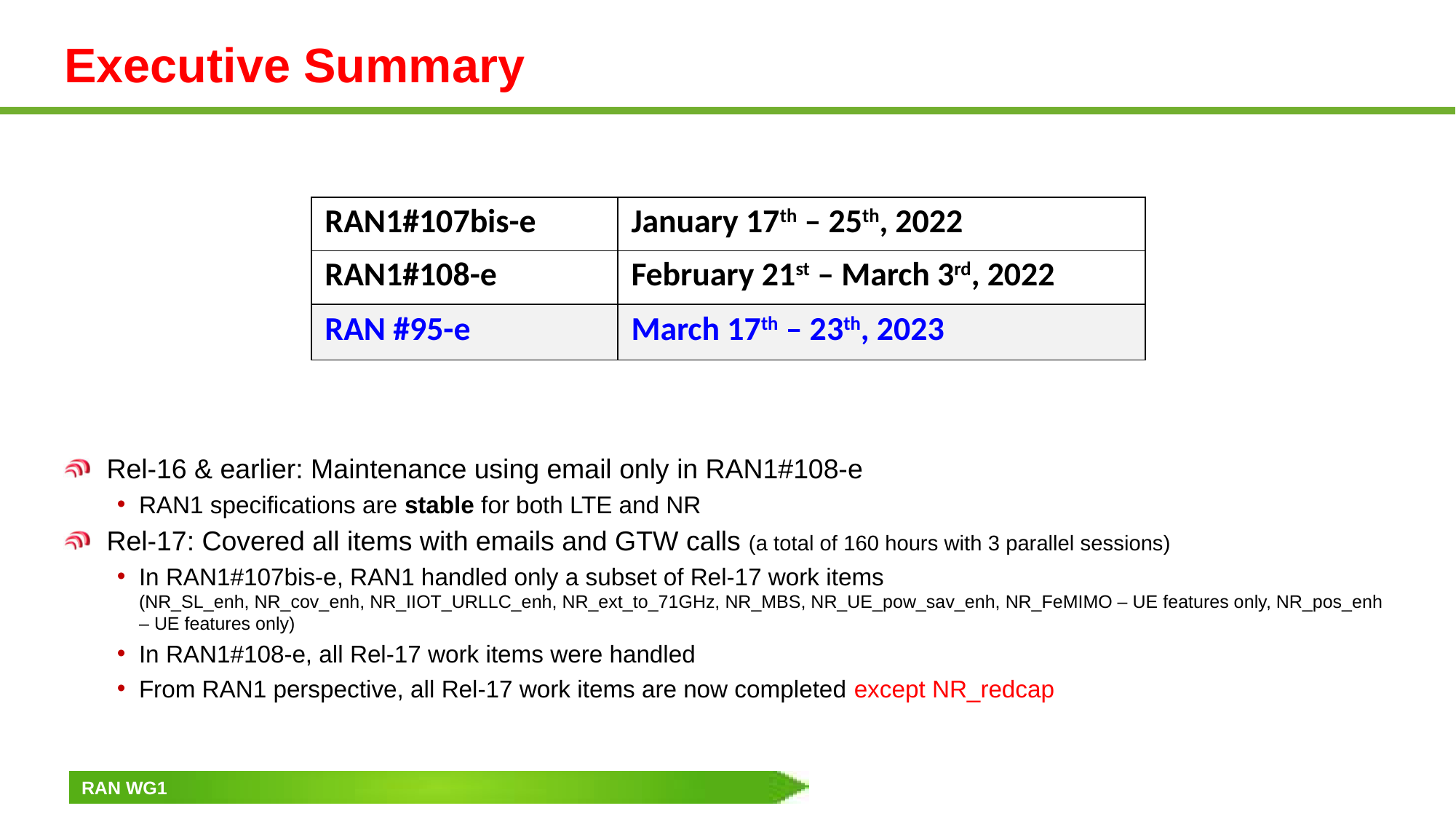

# Executive Summary
| RAN1#107bis-e | January 17th – 25th, 2022 |
| --- | --- |
| RAN1#108-e | February 21st – March 3rd, 2022 |
| RAN #95-e | March 17th – 23th, 2023 |
Rel-16 & earlier: Maintenance using email only in RAN1#108-e
RAN1 specifications are stable for both LTE and NR
Rel-17: Covered all items with emails and GTW calls (a total of 160 hours with 3 parallel sessions)
In RAN1#107bis-e, RAN1 handled only a subset of Rel-17 work items
(NR_SL_enh, NR_cov_enh, NR_IIOT_URLLC_enh, NR_ext_to_71GHz, NR_MBS, NR_UE_pow_sav_enh, NR_FeMIMO – UE features only, NR_pos_enh – UE features only)
In RAN1#108-e, all Rel-17 work items were handled
From RAN1 perspective, all Rel-17 work items are now completed except NR_redcap